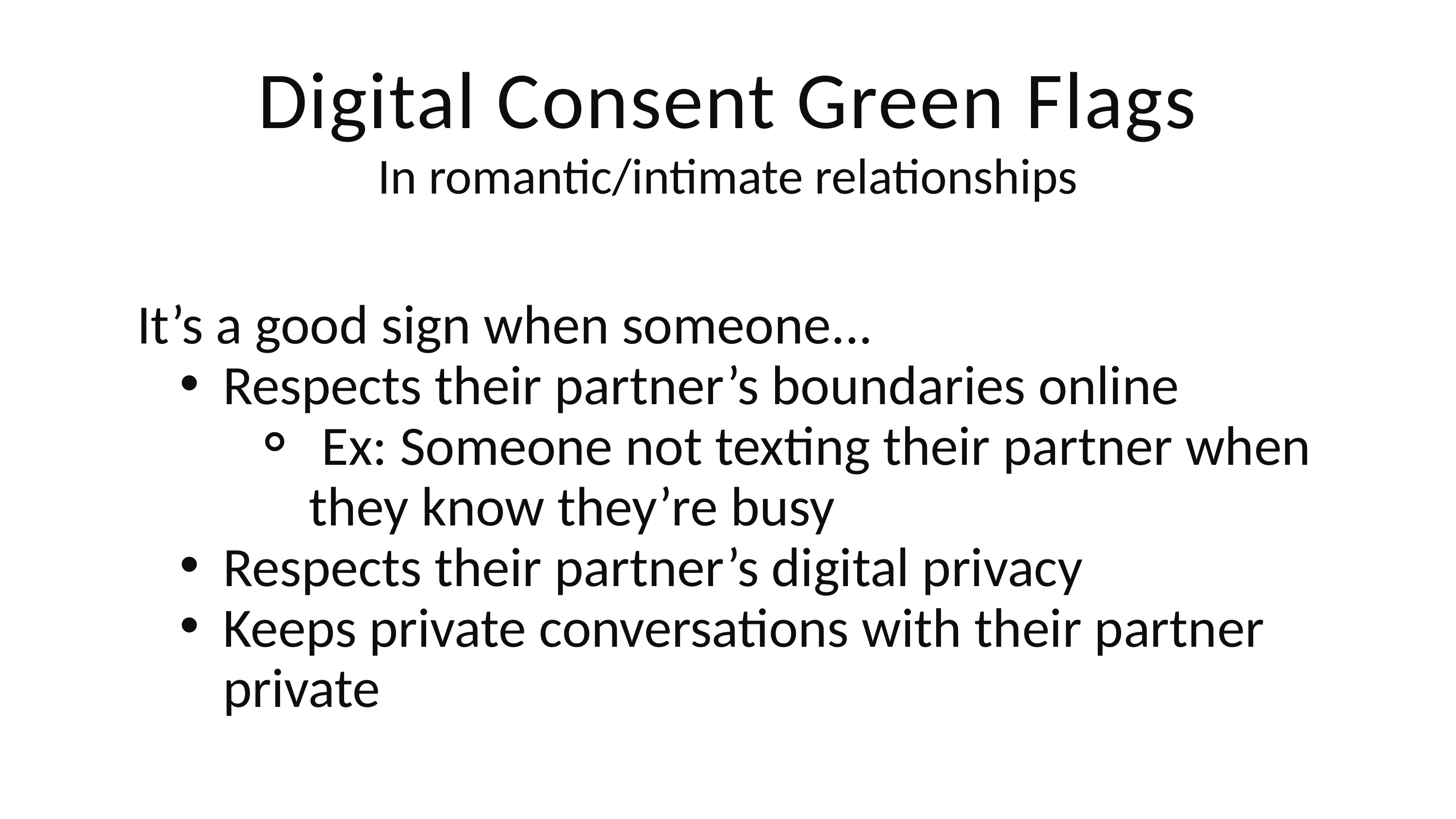

Digital Consent Green Flags
In romantic/intimate relationships
It’s a good sign when someone...
Respects their partner’s boundaries online
 Ex: Someone not texting their partner when they know they’re busy
Respects their partner’s digital privacy
Keeps private conversations with their partner private